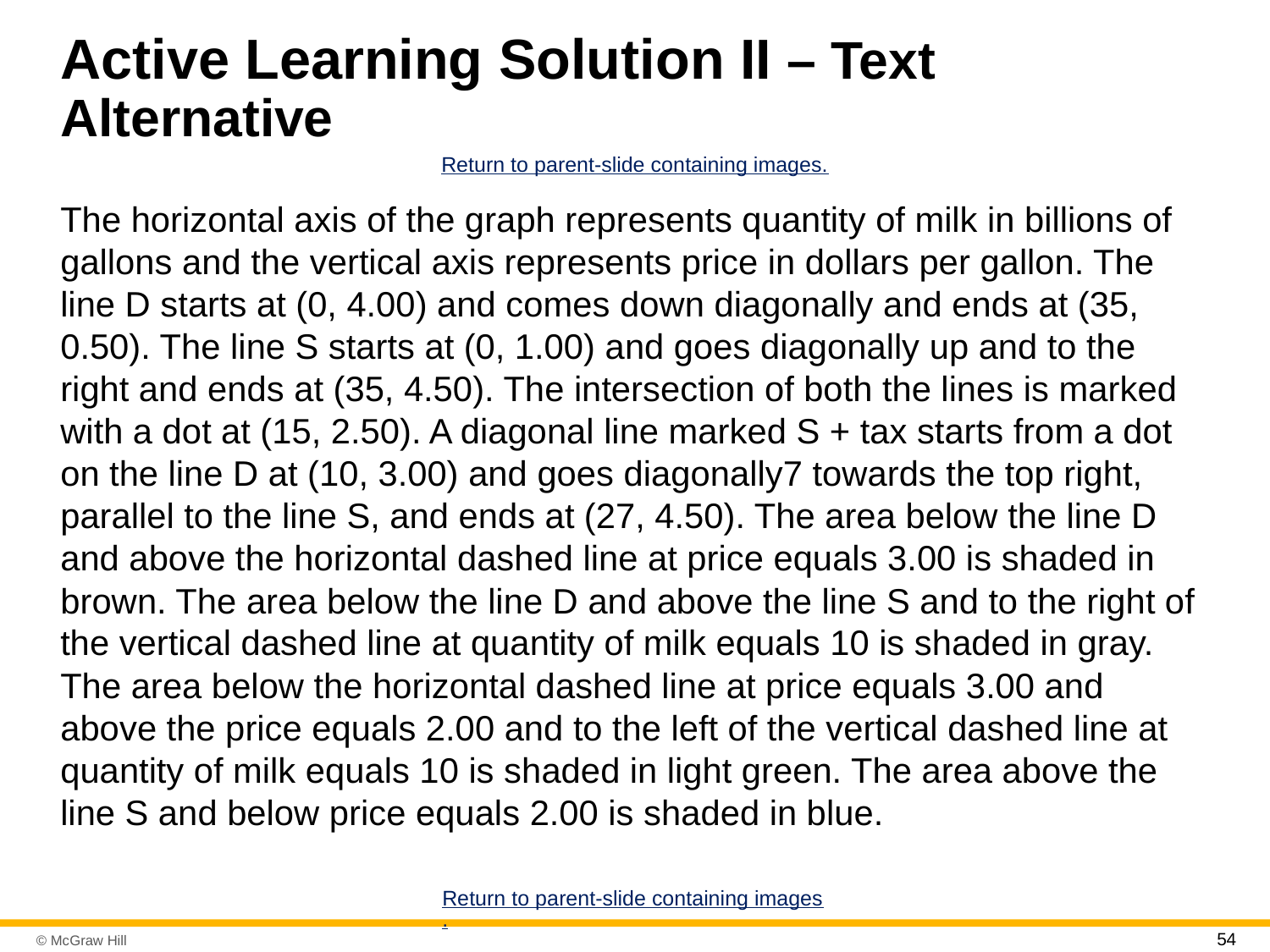

# Active Learning Solution II – Text Alternative
Return to parent-slide containing images.
The horizontal axis of the graph represents quantity of milk in billions of gallons and the vertical axis represents price in dollars per gallon. The line D starts at (0, 4.00) and comes down diagonally and ends at (35, 0.50). The line S starts at (0, 1.00) and goes diagonally up and to the right and ends at (35, 4.50). The intersection of both the lines is marked with a dot at (15, 2.50). A diagonal line marked S + tax starts from a dot on the line D at (10, 3.00) and goes diagonally7 towards the top right, parallel to the line S, and ends at (27, 4.50). The area below the line D and above the horizontal dashed line at price equals 3.00 is shaded in brown. The area below the line D and above the line S and to the right of the vertical dashed line at quantity of milk equals 10 is shaded in gray. The area below the horizontal dashed line at price equals 3.00 and above the price equals 2.00 and to the left of the vertical dashed line at quantity of milk equals 10 is shaded in light green. The area above the line S and below price equals 2.00 is shaded in blue.
Return to parent-slide containing images.